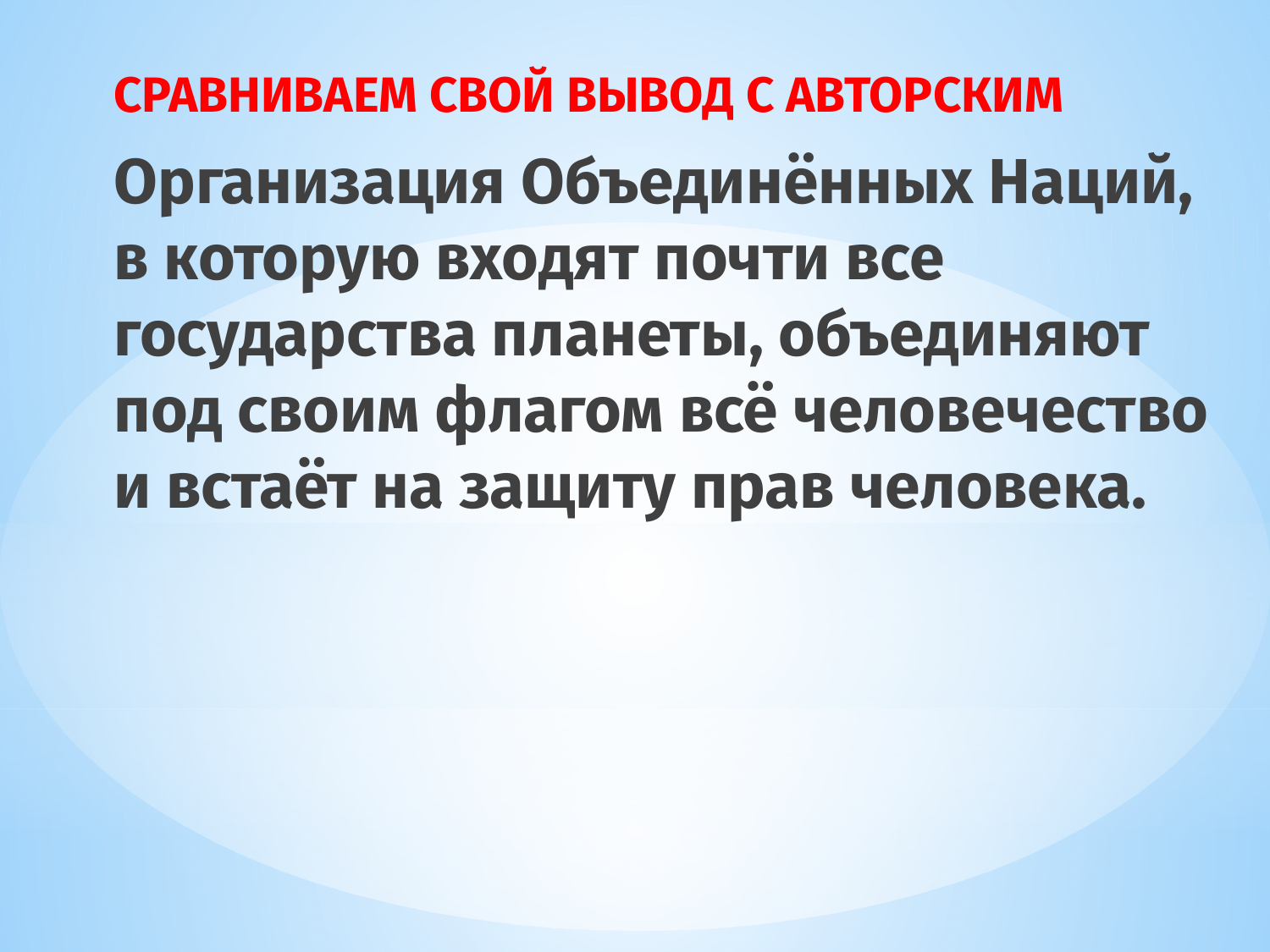

СРАВНИВАЕМ СВОЙ ВЫВОД С АВТОРСКИМ
Организация Объединённых Наций, в которую входят почти все государства планеты, объединяют под своим флагом всё человечество и встаёт на защиту прав человека.
#